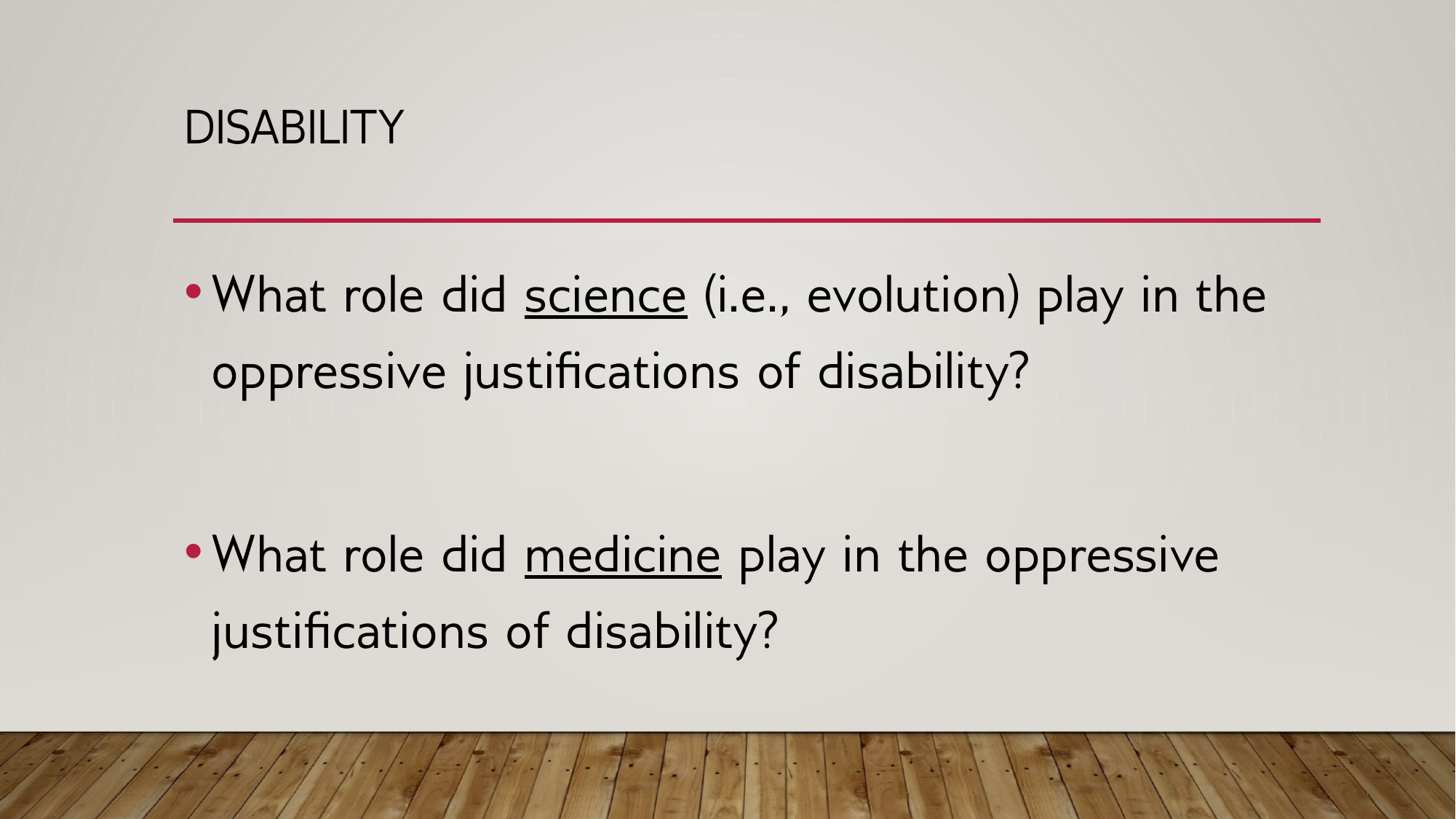

# disability
What role did science (i.e., evolution) play in the oppressive justifications of disability?

What role did medicine play in the oppressive justifications of disability?